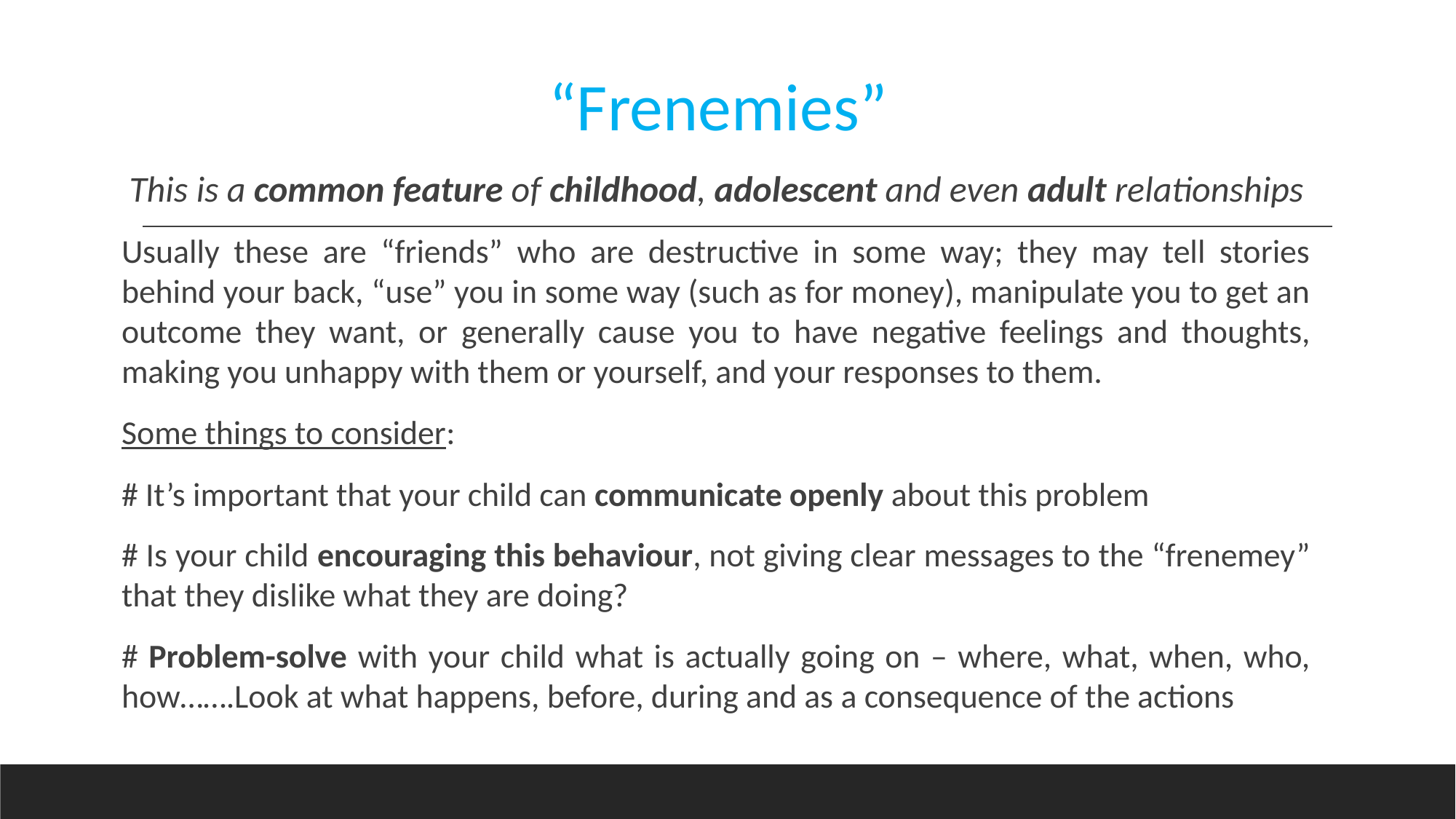

#
“Frenemies”
This is a common feature of childhood, adolescent and even adult relationships
Usually these are “friends” who are destructive in some way; they may tell stories behind your back, “use” you in some way (such as for money), manipulate you to get an outcome they want, or generally cause you to have negative feelings and thoughts, making you unhappy with them or yourself, and your responses to them.
Some things to consider:
# It’s important that your child can communicate openly about this problem
# Is your child encouraging this behaviour, not giving clear messages to the “frenemey” that they dislike what they are doing?
# Problem-solve with your child what is actually going on – where, what, when, who, how…….Look at what happens, before, during and as a consequence of the actions